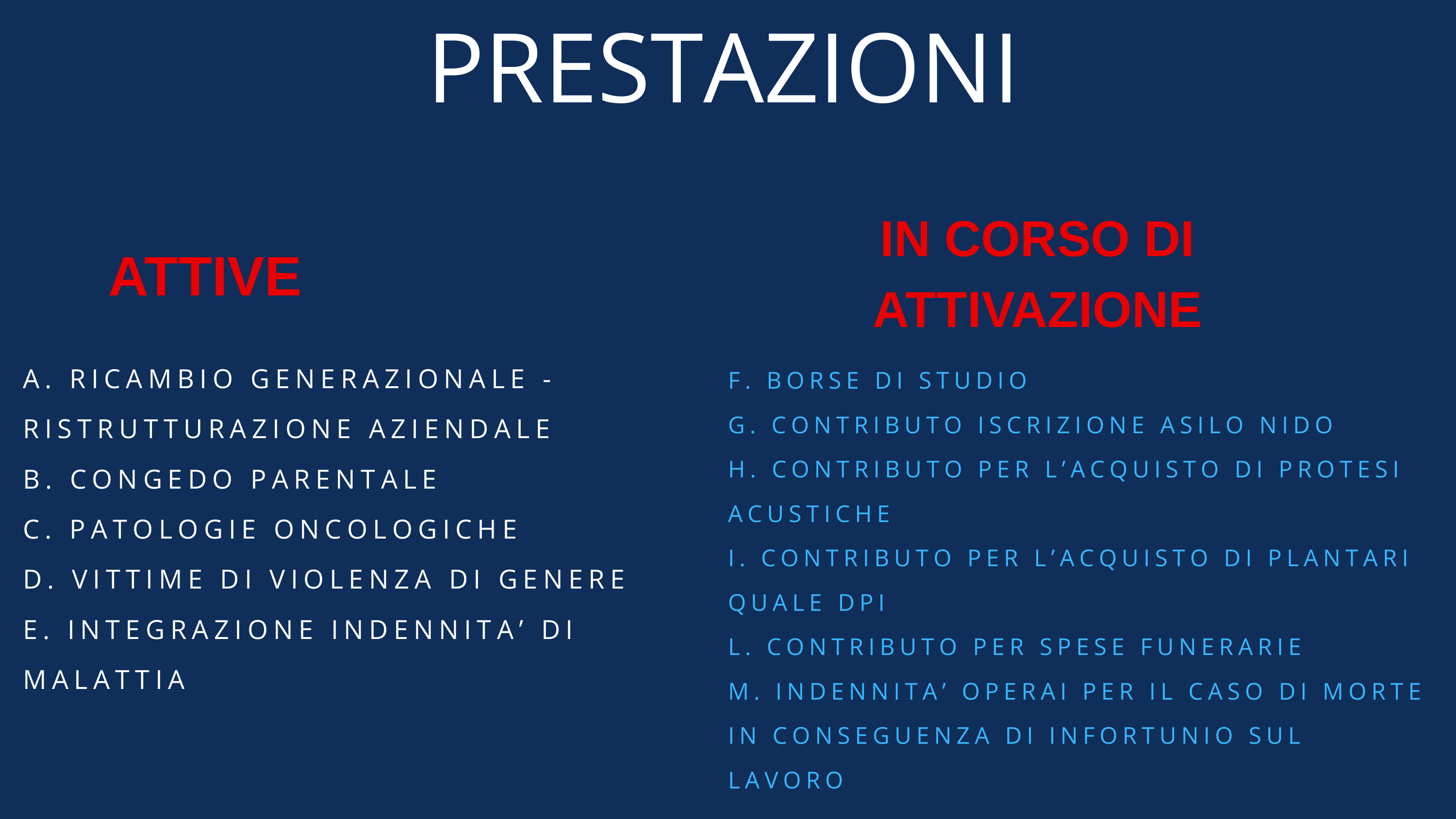

PRESTAZIONI

IN CORSO DI ATTIVAZIONE
ATTIVE

F. BORSE DI STUDIO
G. CONTRIBUTO ISCRIZIONE ASILO NIDO
H. CONTRIBUTO PER L’ACQUISTO DI PROTESI ACUSTICHE
I. CONTRIBUTO PER L’ACQUISTO DI PLANTARI QUALE DPI
L. CONTRIBUTO PER SPESE FUNERARIE
M. INDENNITA’ OPERAI PER IL CASO DI MORTE IN CONSEGUENZA DI INFORTUNIO SUL LAVORO

A. RICAMBIO GENERAZIONALE - RISTRUTTURAZIONE AZIENDALE
B. CONGEDO PARENTALE
C. PATOLOGIE ONCOLOGICHE
D. VITTIME DI VIOLENZA DI GENERE
E. INTEGRAZIONE INDENNITA’ DI MALATTIA